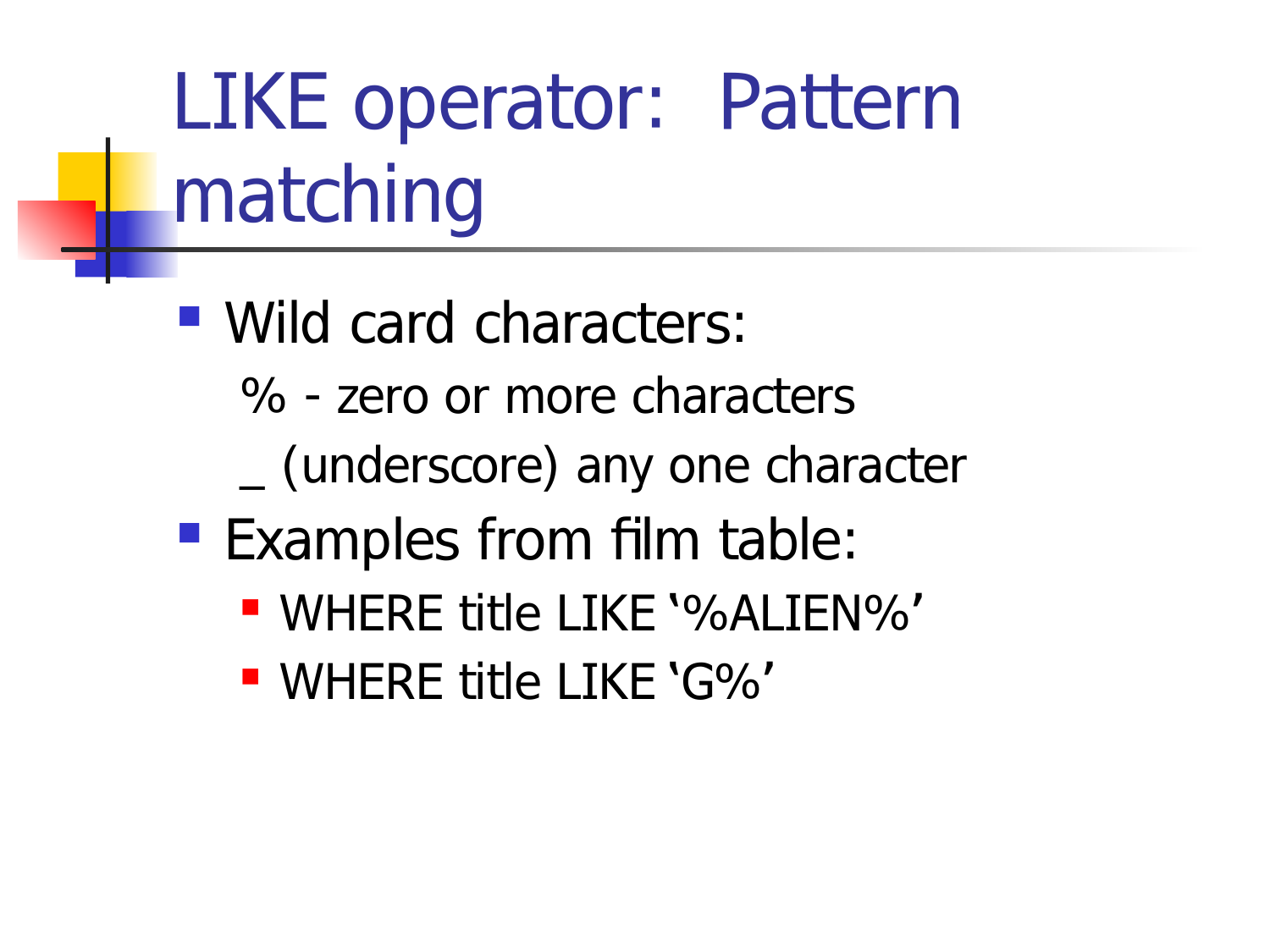

# LIKE operator:  Pattern matching
Wild card characters:
% - zero or more characters
_ (underscore) any one character
Examples from film table:
WHERE title LIKE ‘%ALIEN%’
WHERE title LIKE ‘G%’